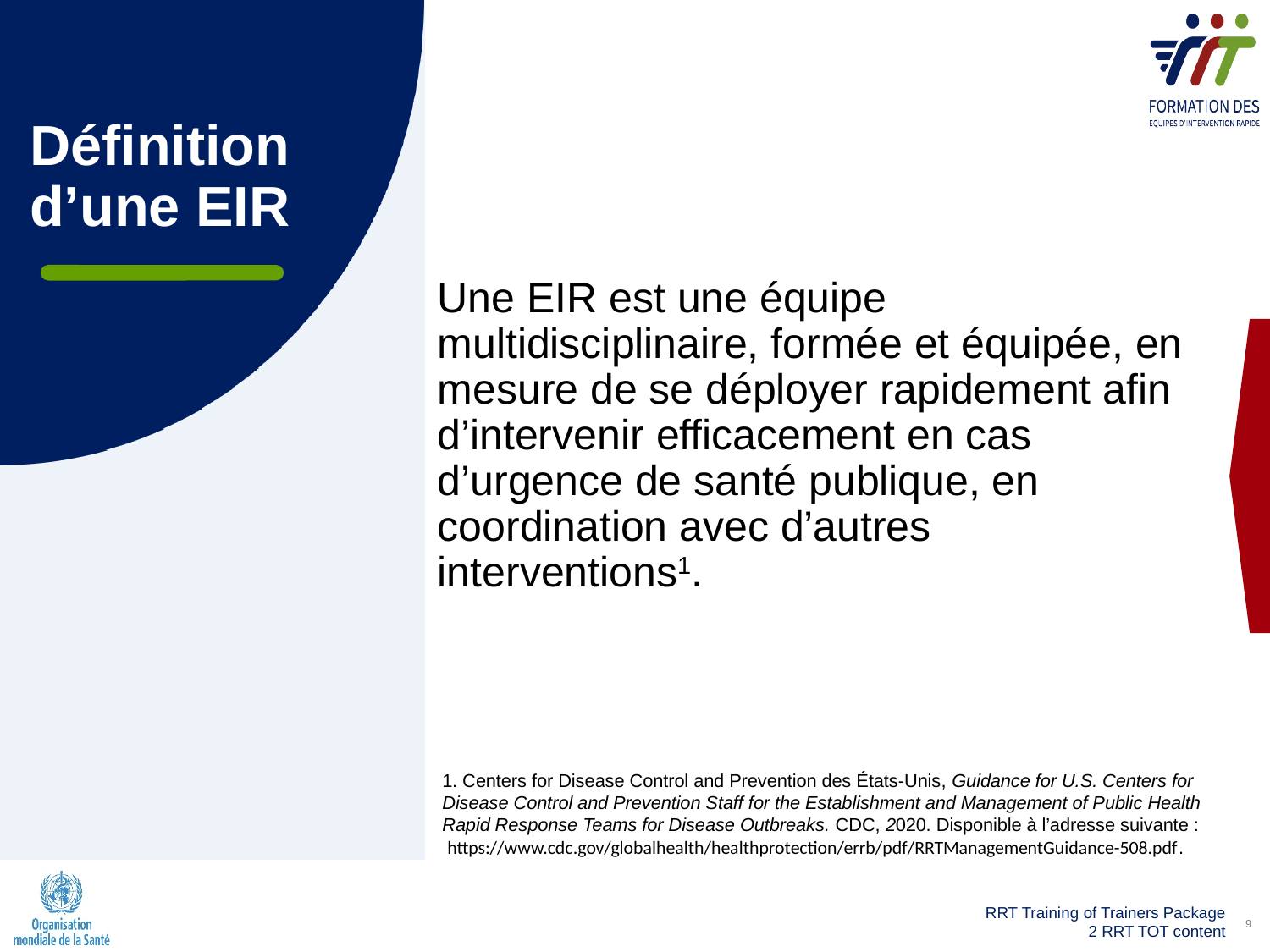

Définition d’une EIR
Une EIR est une équipe multidisciplinaire, formée et équipée, en mesure de se déployer rapidement afin d’intervenir efficacement en cas d’urgence de santé publique, en coordination avec d’autres interventions1.

1. Centers for Disease Control and Prevention des États-Unis, Guidance for U.S. Centers for Disease Control and Prevention Staff for the Establishment and Management of Public Health Rapid Response Teams for Disease Outbreaks. CDC, 2020. Disponible à l’adresse suivante :
 https://www.cdc.gov/globalhealth/healthprotection/errb/pdf/RRTManagementGuidance-508.pdf.